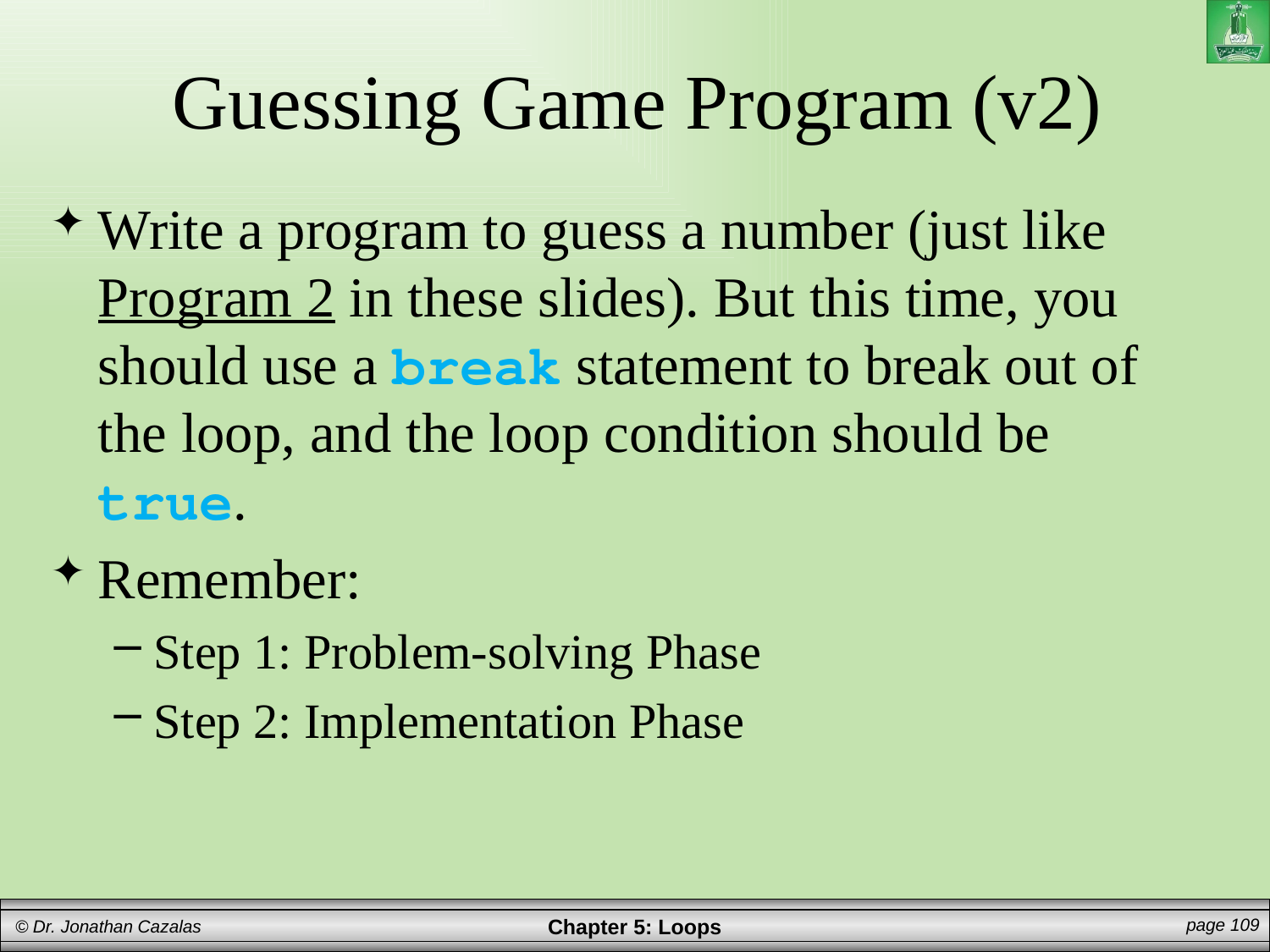

# Guessing Game Program (v2)
Write a program to guess a number (just like Program 2 in these slides). But this time, you should use a break statement to break out of the loop, and the loop condition should be true.
Remember:
Step 1: Problem-solving Phase
Step 2: Implementation Phase